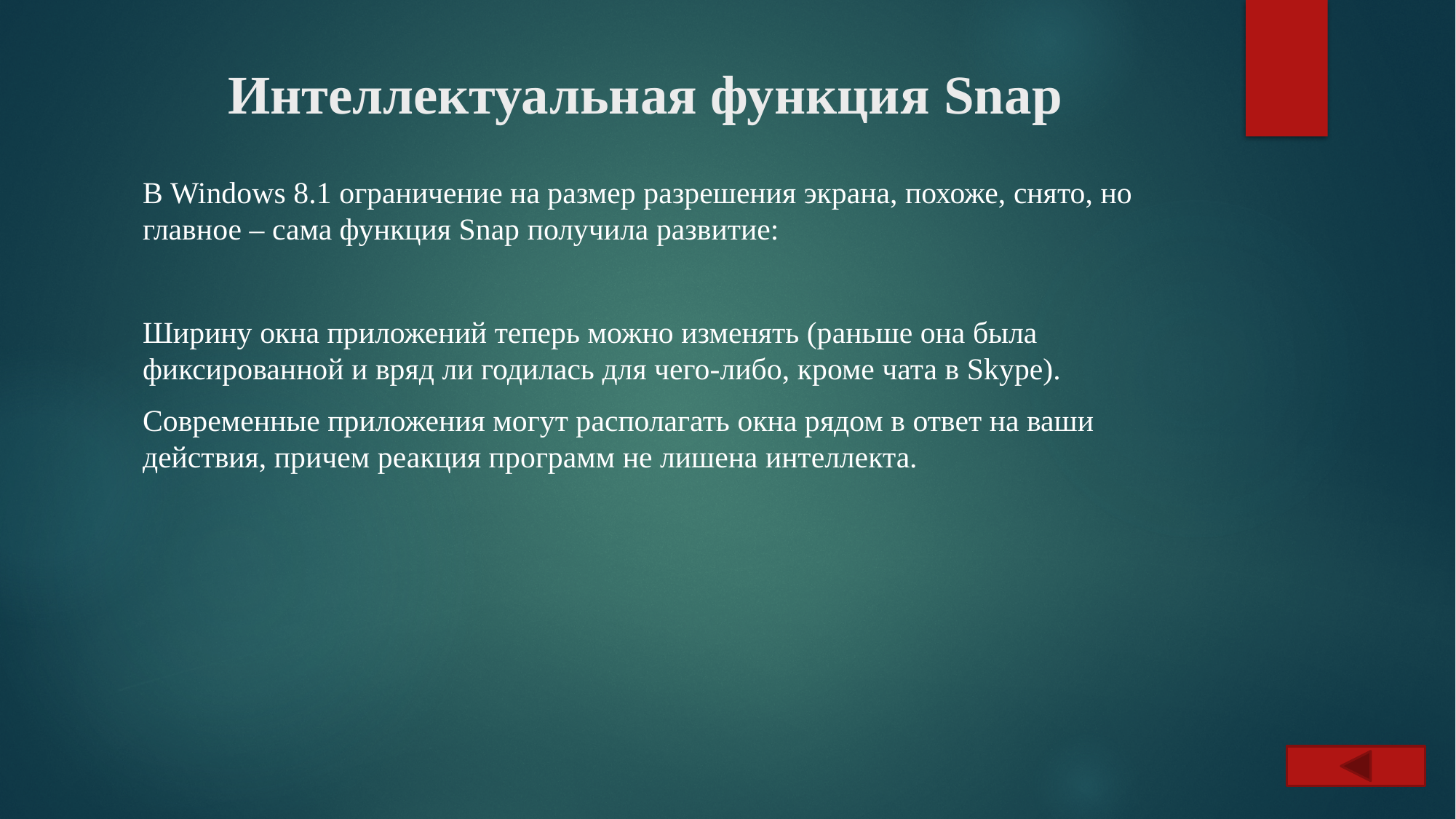

# Интеллектуальная функция Snap
В Windows 8.1 ограничение на размер разрешения экрана, похоже, снято, но главное – сама функция Snap получила развитие:

Ширину окна приложений теперь можно изменять (раньше она была фиксированной и вряд ли годилась для чего-либо, кроме чата в Skype).
Современные приложения могут располагать окна рядом в ответ на ваши действия, причем реакция программ не лишена интеллекта.